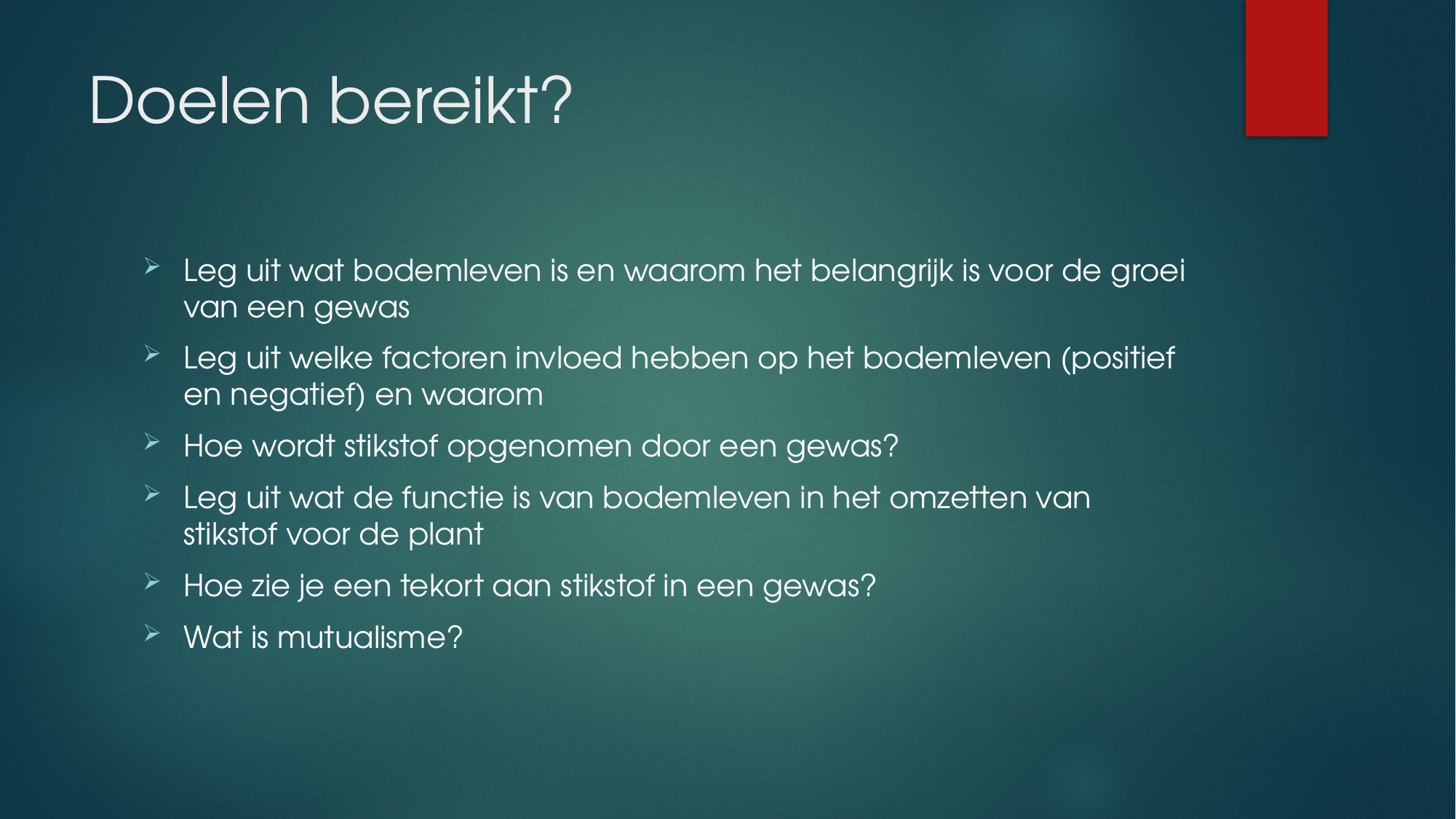

# Doelen bereikt?
Leg uit wat bodemleven is en waarom het belangrijk is voor de groei van een gewas
Leg uit welke factoren invloed hebben op het bodemleven (positief en negatief) en waarom
Hoe wordt stikstof opgenomen door een gewas?
Leg uit wat de functie is van bodemleven in het omzetten van stikstof voor de plant
Hoe zie je een tekort aan stikstof in een gewas?
Wat is mutualisme?